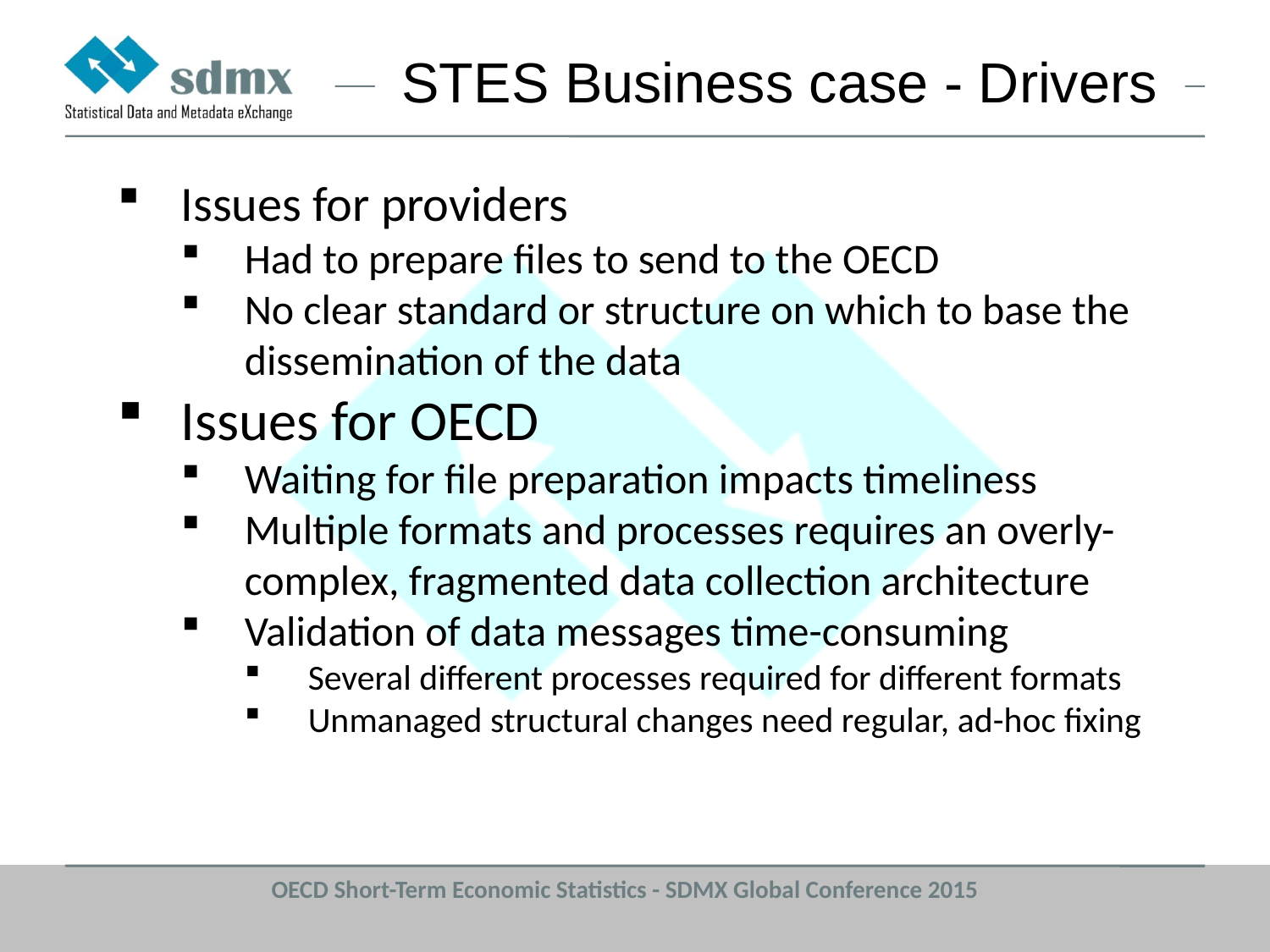

STES Business case - Drivers
Issues for providers
Had to prepare files to send to the OECD
No clear standard or structure on which to base the dissemination of the data
Issues for OECD
Waiting for file preparation impacts timeliness
Multiple formats and processes requires an overly-complex, fragmented data collection architecture
Validation of data messages time-consuming
Several different processes required for different formats
Unmanaged structural changes need regular, ad-hoc fixing

OECD Short-Term Economic Statistics - SDMX Global Conference 2015